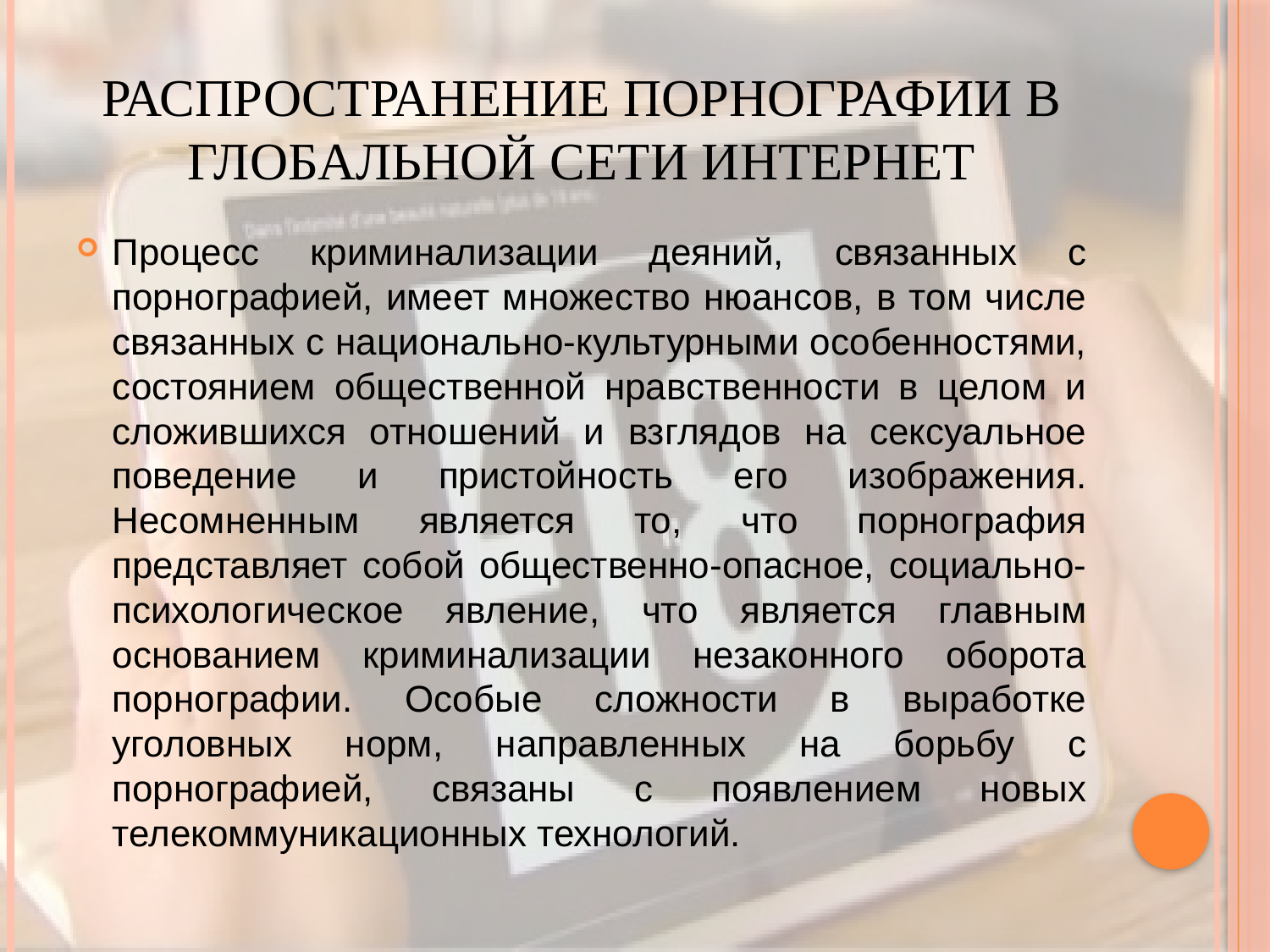

# Распространение порнографии в глобальной сети Интернет
Процесс криминализации деяний, связанных с порнографией, имеет множество нюансов, в том числе связанных с национально-культурными особенностями, состоянием общественной нравственности в целом и сложившихся отношений и взглядов на сексуальное поведение и пристойность его изображения. Несомненным является то, что порнография представляет собой общественно-опасное, социально-психологическое явление, что является главным основанием криминализации незаконного оборота порнографии. Особые сложности в выработке уголовных норм, направленных на борьбу с порнографией, связаны с появлением новых телекоммуникационных технологий.